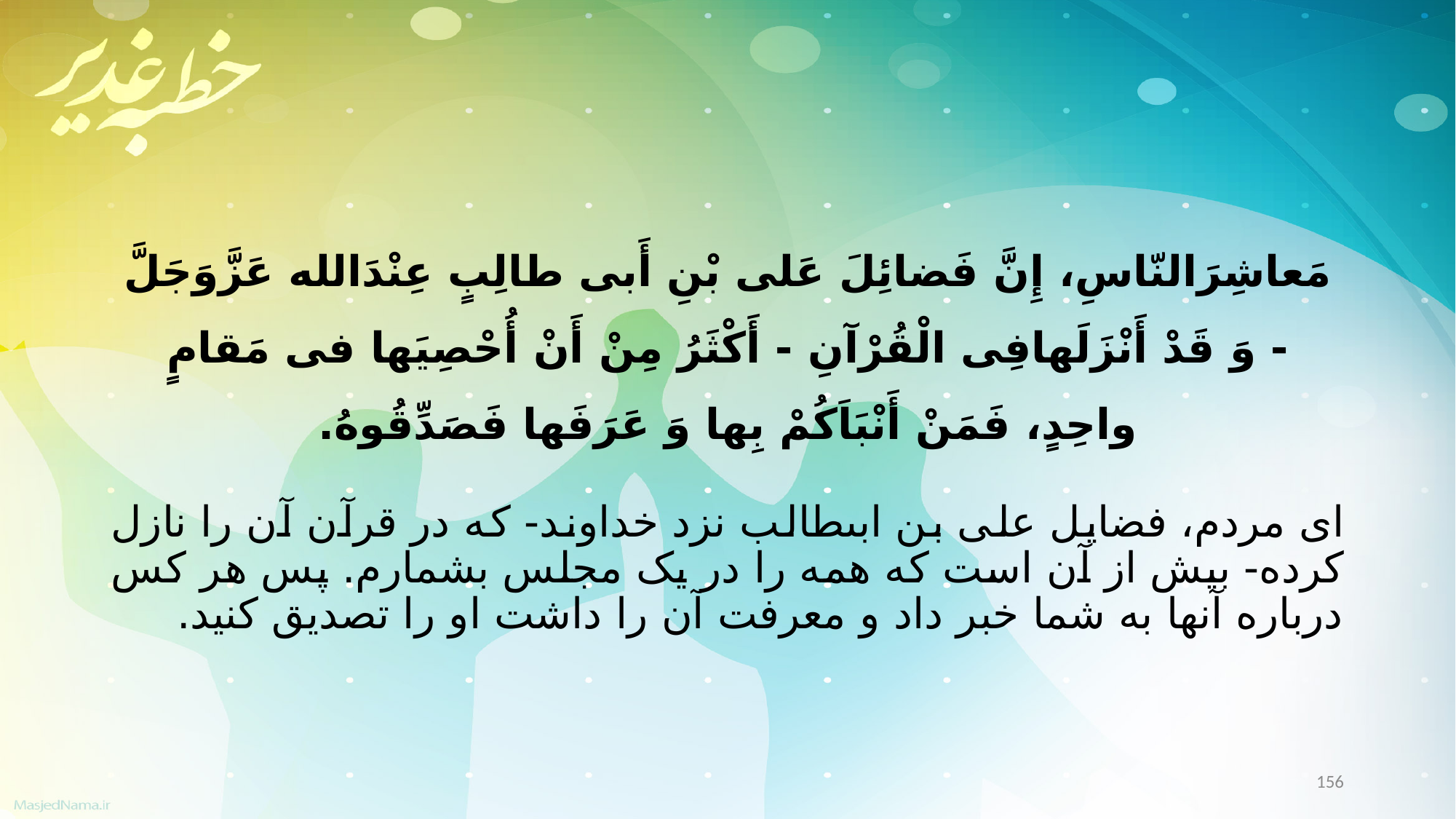

مَعاشِرَالنّاسِ، إِنَّ فَضائِلَ عَلی بْنِ أَبی طالِبٍ عِنْدَالله عَزَّوَجَلَّ - وَ قَدْ أَنْزَلَهافِی الْقُرْآنِ - أَکْثَرُ مِنْ أَنْ أُحْصِیَها فی مَقامٍ واحِدٍ، فَمَنْ أَنْبَاَکُمْ بِها وَ عَرَفَها فَصَدِّقُوهُ.
اى مردم، فضایل على بن ابى‏طالب نزد خداوند- که در قرآن آن را نازل کرده- بیش از آن است که همه را در یک مجلس بشمارم. پس هر کس درباره آنها به شما خبر داد و معرفت آن را داشت او را تصدیق کنید.
156